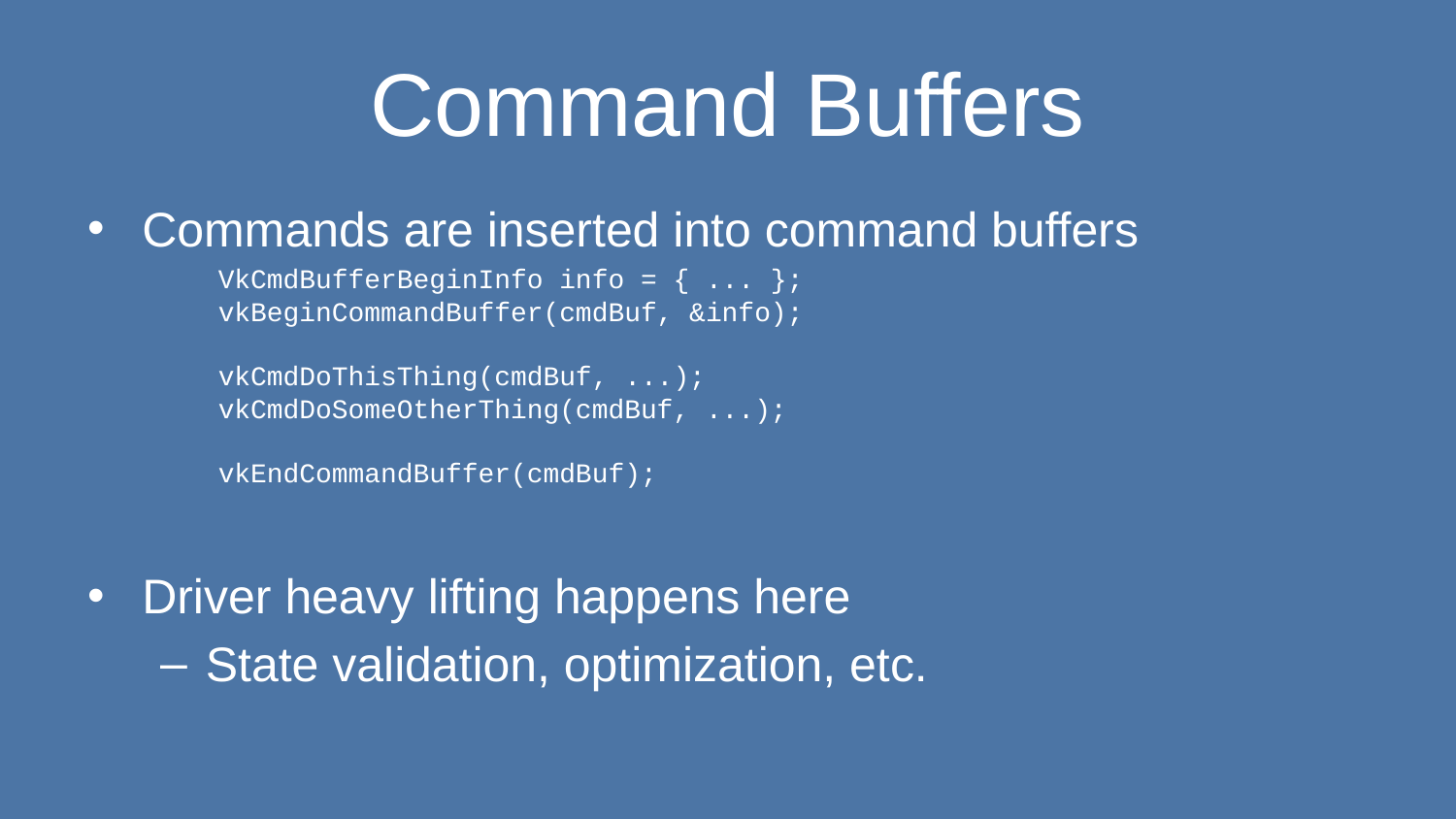

# Command Buffers
Commands are inserted into command buffers

Driver heavy lifting happens here
State validation, optimization, etc.
VkCmdBufferBeginInfo info = { ... };
vkBeginCommandBuffer(cmdBuf, &info);

vkCmdDoThisThing(cmdBuf, ...);
vkCmdDoSomeOtherThing(cmdBuf, ...);

vkEndCommandBuffer(cmdBuf);